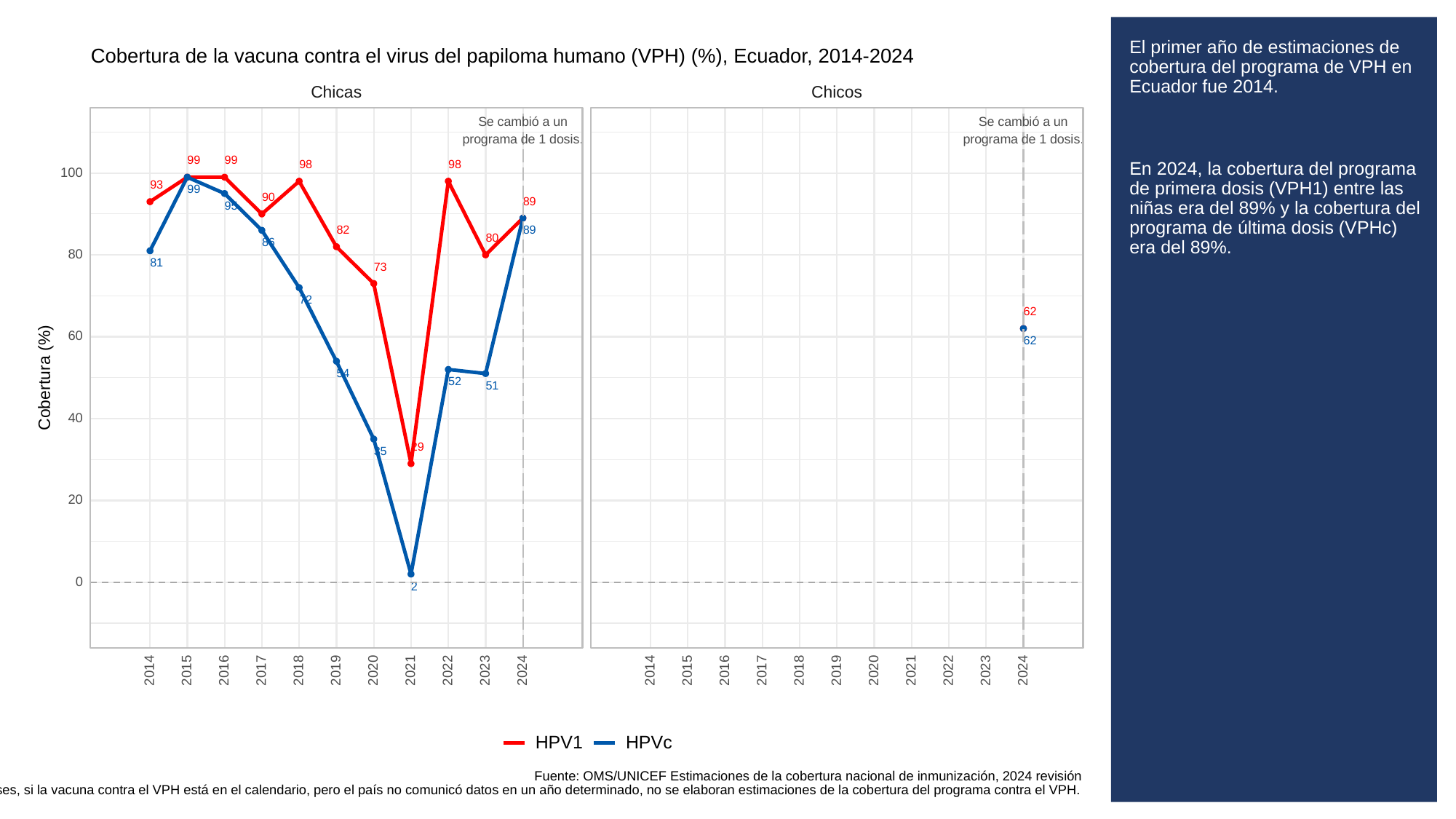

# El primer año de estimaciones de cobertura del programa de VPH en Ecuador fue 2014.

En 2024, la cobertura del programa de primera dosis (VPH1) entre las niñas era del 89% y la cobertura del programa de última dosis (VPHc) era del 89%.

Cobertura de la vacuna contra el virus del papiloma humano (VPH) (%), Ecuador, 2014-2024
Chicas
Chicos

Se cambió a un
Se cambió a un

programa de 1 dosis.
programa de 1 dosis.
99
99
98
98
100

93
99

90
89

95

82
89

80
86

80

81
73

72
62

60

62

54
Cobertura (%)

52
51
40

29
35

20

0

2

2023
2023
2014
2015
2016
2017
2018
2019
2020
2021
2022
2024
2014
2015
2016
2017
2018
2019
2020
2021
2022
2024
HPVc
HPV1

Fuente: OMS/UNICEF Estimaciones de la cobertura nacional de inmunización, 2024 revisión
Para algunos países, si la vacuna contra el VPH está en el calendario, pero el país no comunicó datos en un año determinado, no se elaboran estimaciones de la cobertura del programa contra el VPH.